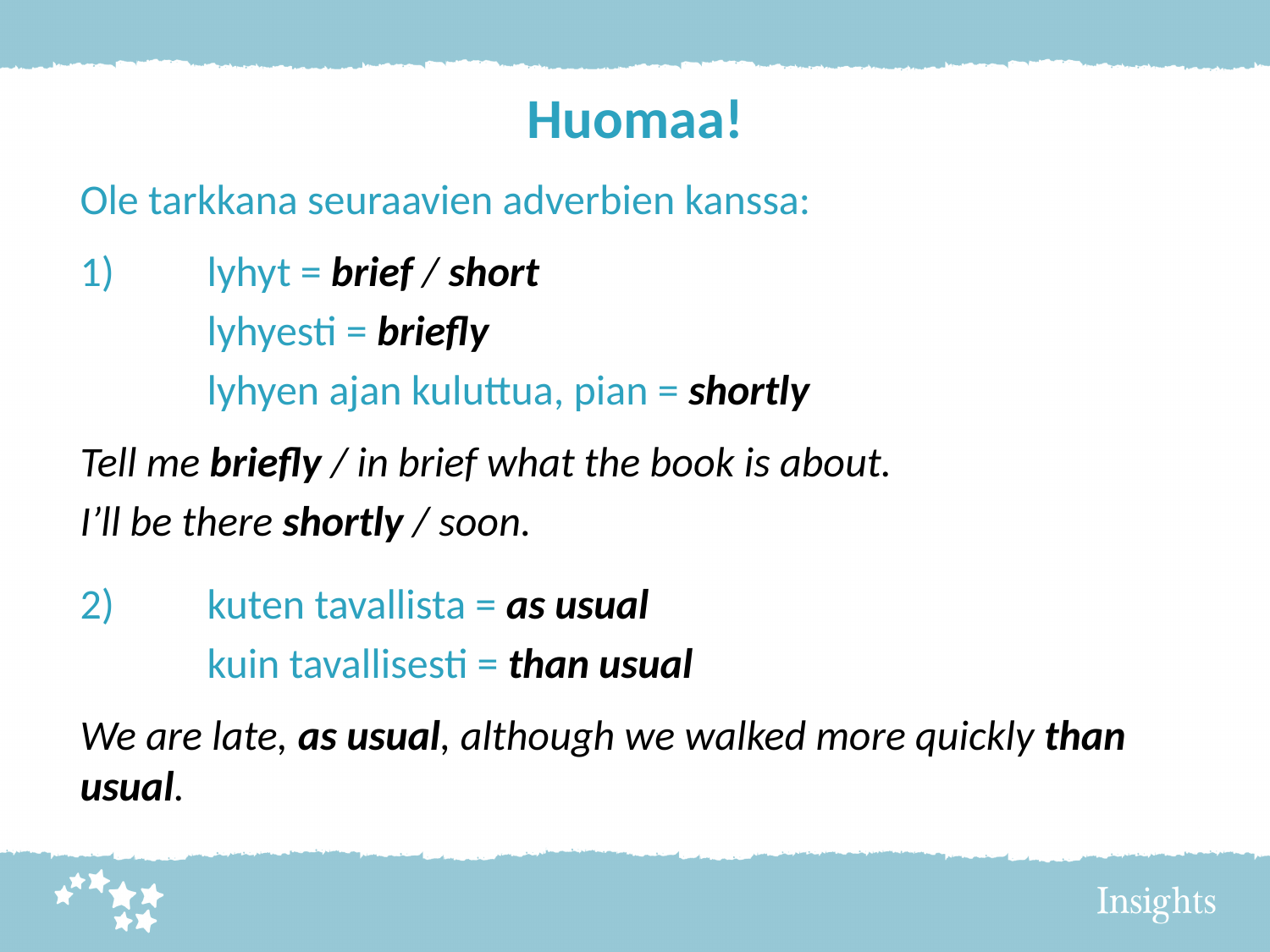

# Huomaa!
Ole tarkkana seuraavien adverbien kanssa:
1) 	lyhyt = brief / short
     	lyhyesti = briefly
	lyhyen ajan kuluttua, pian = shortly
Tell me briefly / in brief what the book is about.
I’ll be there shortly / soon.
2) 	kuten tavallista = as usual
	kuin tavallisesti = than usual
We are late, as usual, although we walked more quickly than usual.